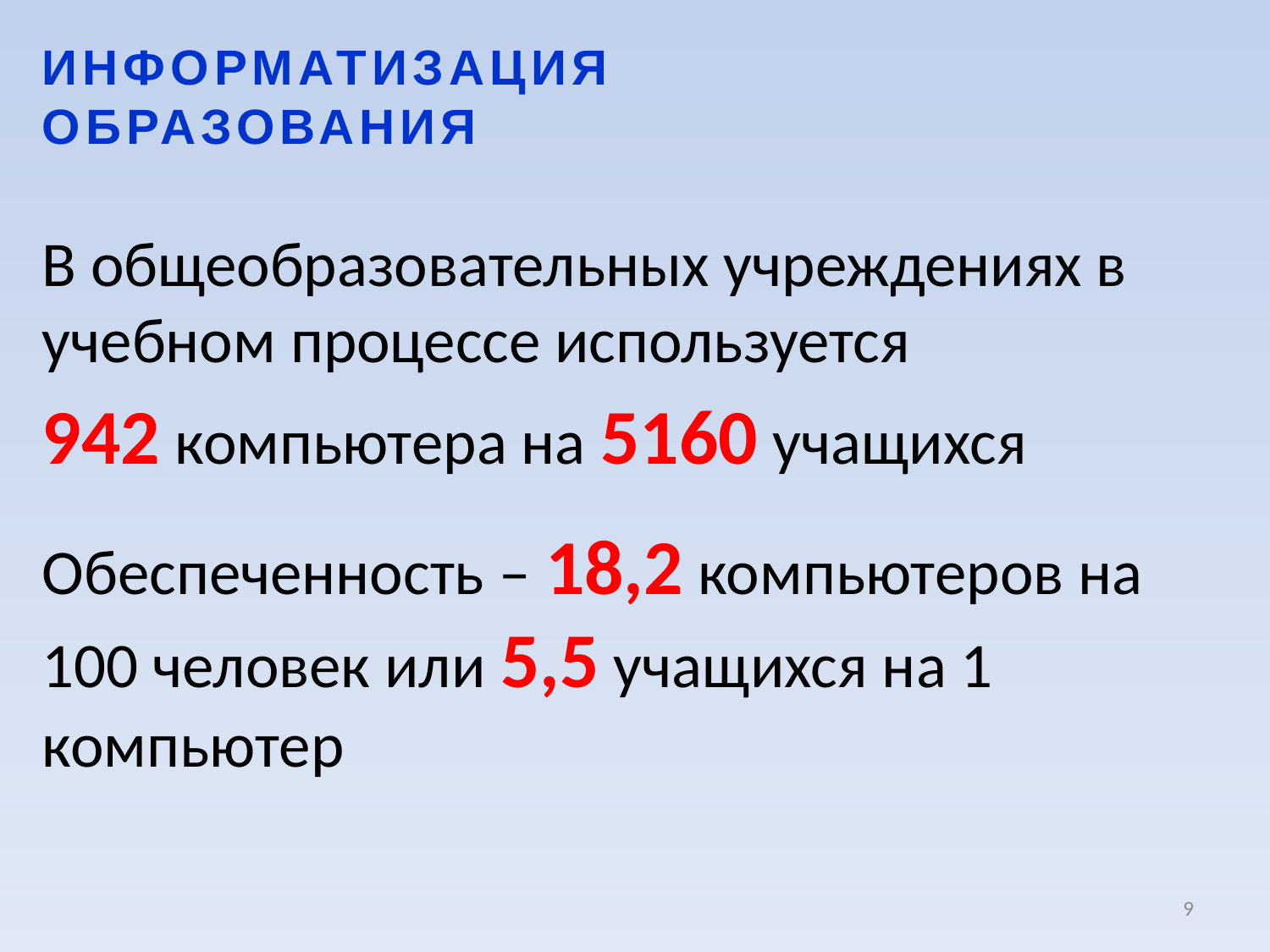

ИНФОРМАТИЗАЦИЯ ОБРАЗОВАНИЯ
В общеобразовательных учреждениях в учебном процессе используется
942 компьютера на 5160 учащихся

Обеспеченность – 18,2 компьютеров на 100 человек или 5,5 учащихся на 1 компьютер

9